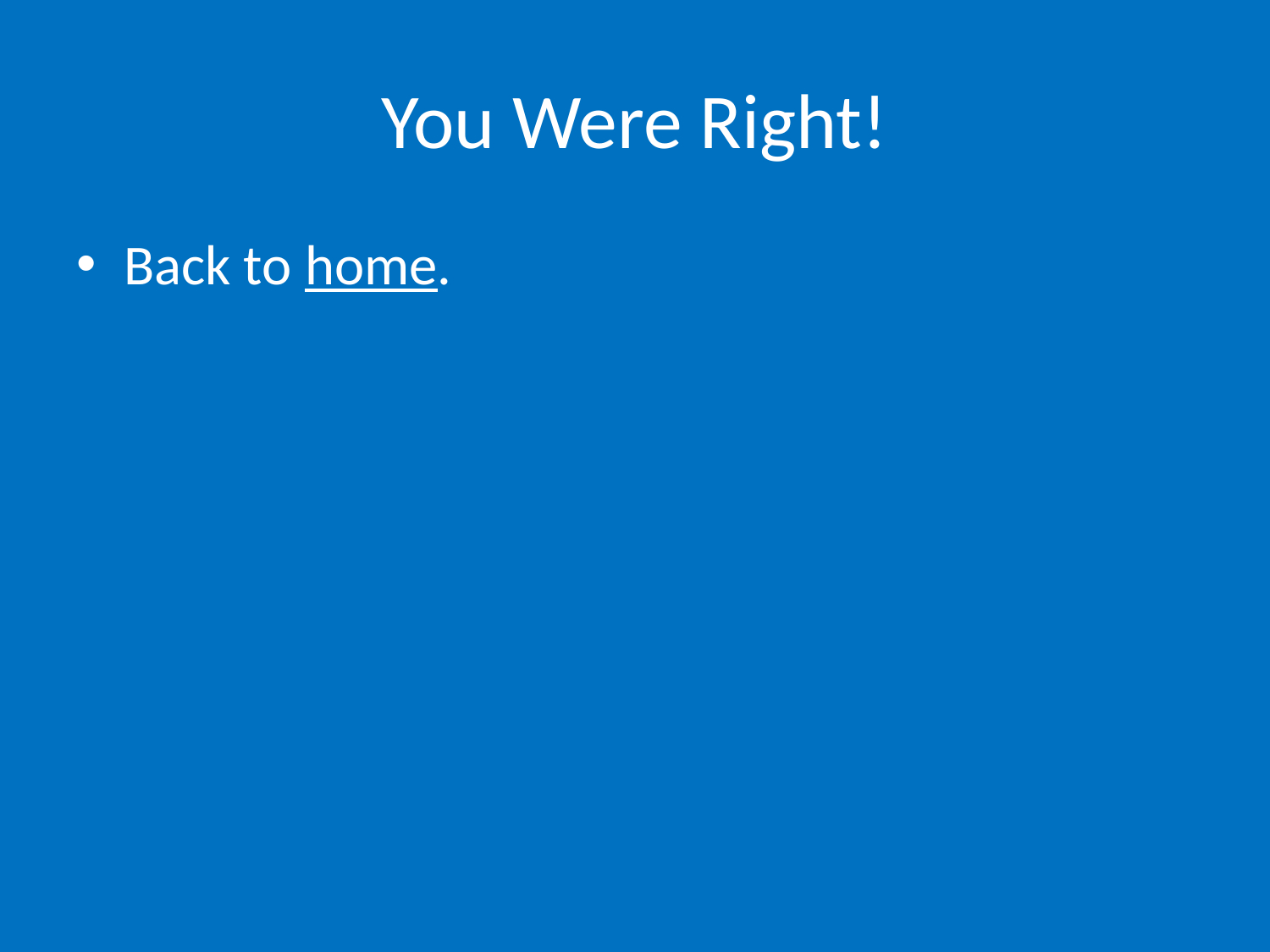

# You Were Right!
Back to home.